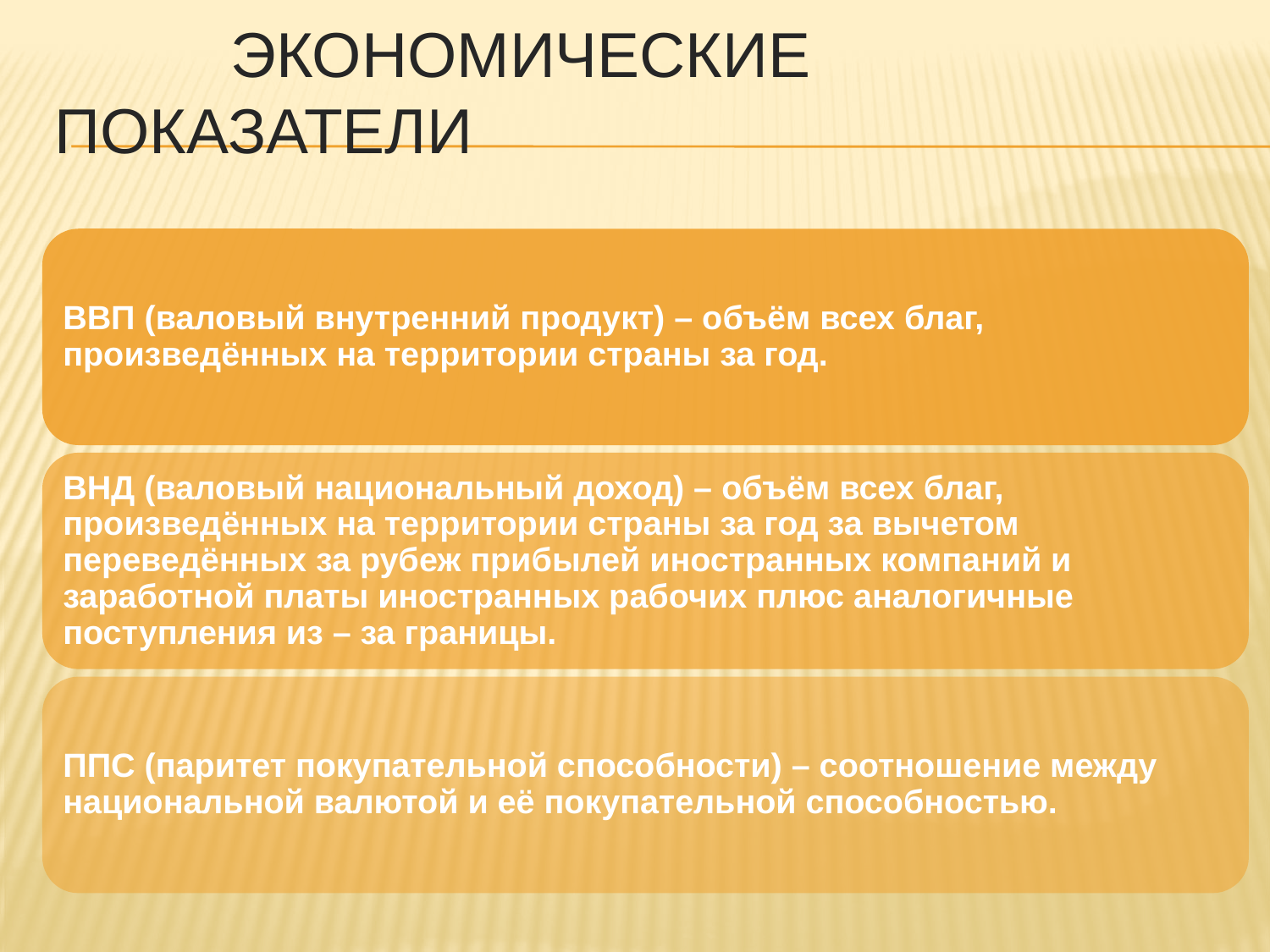

# ЭКОНОМИчесКИЕ ПОКАЗАТЕЛИ
ВВП (валовый внутренний продукт) – объём всех благ, произведённых на территории страны за год.
ВНД (валовый национальный доход) – объём всех благ, произведённых на территории страны за год за вычетом переведённых за рубеж прибылей иностранных компаний и заработной платы иностранных рабочих плюс аналогичные поступления из – за границы.
ППС (паритет покупательной способности) – соотношение между национальной валютой и её покупательной способностью.